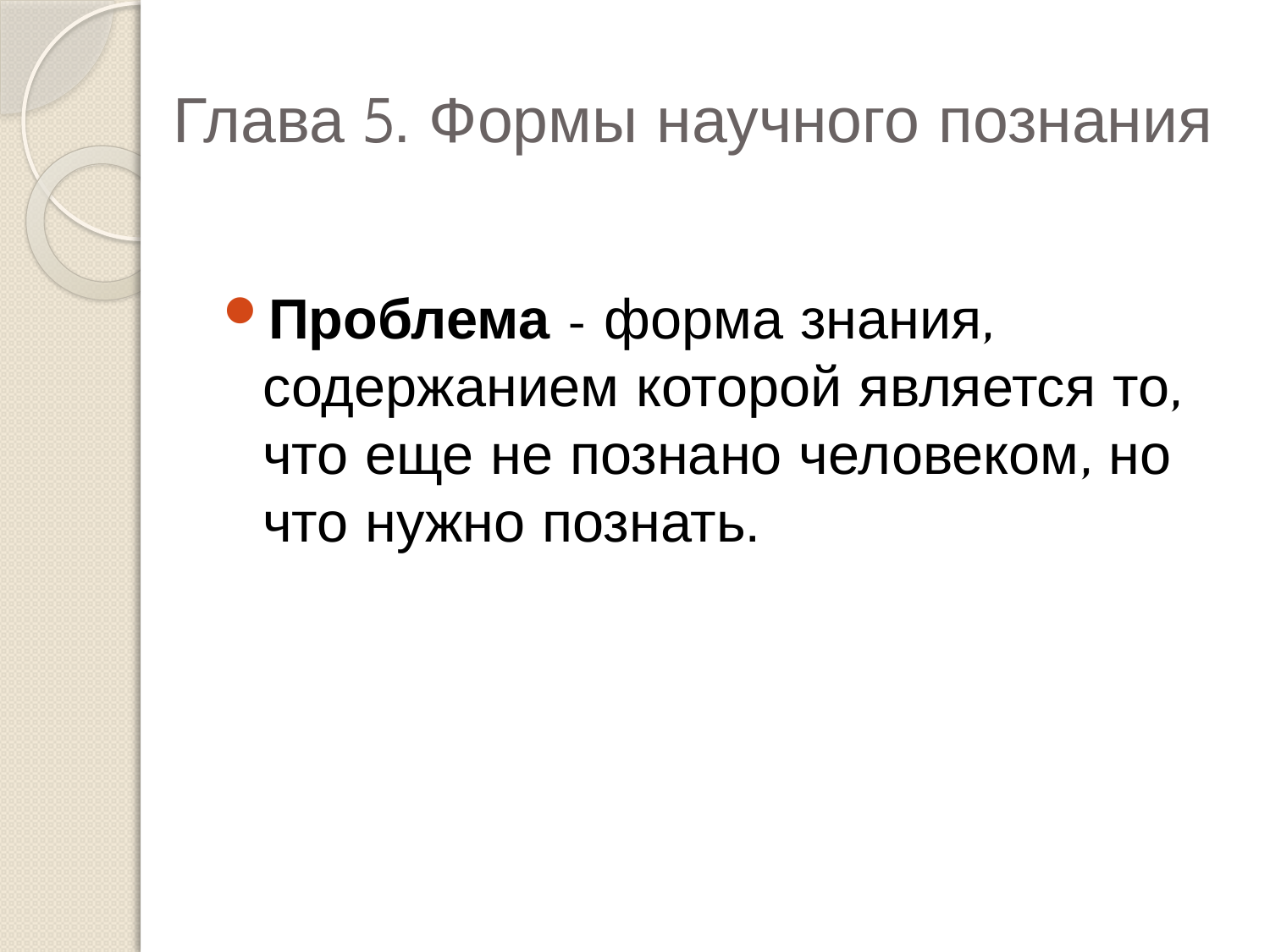

# Глава 5. Формы научного познания
Проблема - форма знания, содержанием которой является то, что еще не познано человеком, но что нужно познать.